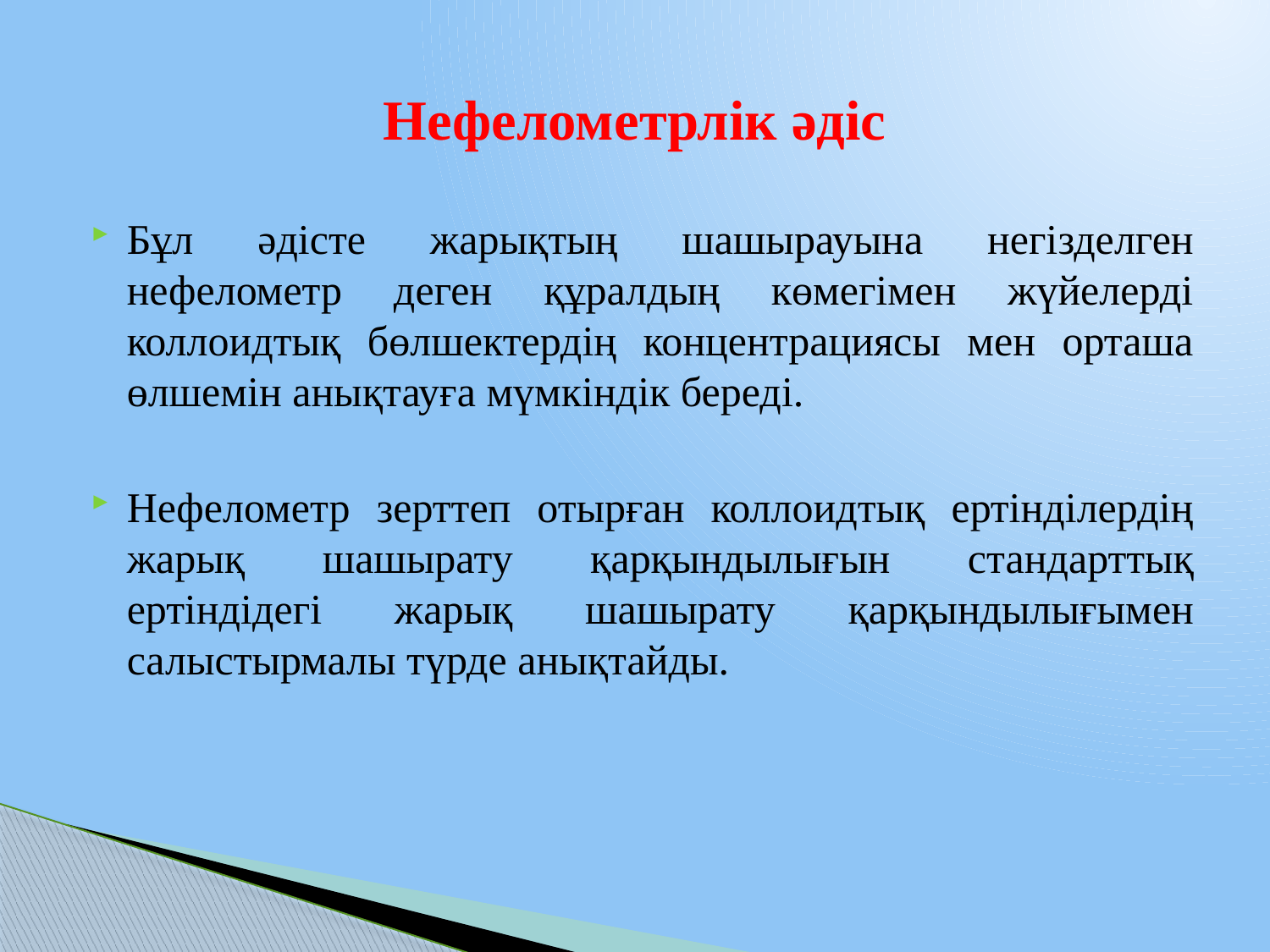

# Нефелометрлік әдіс
Бұл әдісте жарықтың шашырауына негізделген нефелометр деген құралдың көмегімен жүйелерді коллоидтық бөлшектердің концентрациясы мен орташа өлшемін анықтауға мүмкіндік береді.

Нефелометр зерттеп отырған коллоидтық ертінділердің жарық шашырату қарқындылығын стандарттық ертіндідегі жарық шашырату қарқындылығымен салыстырмалы түрде анықтайды.